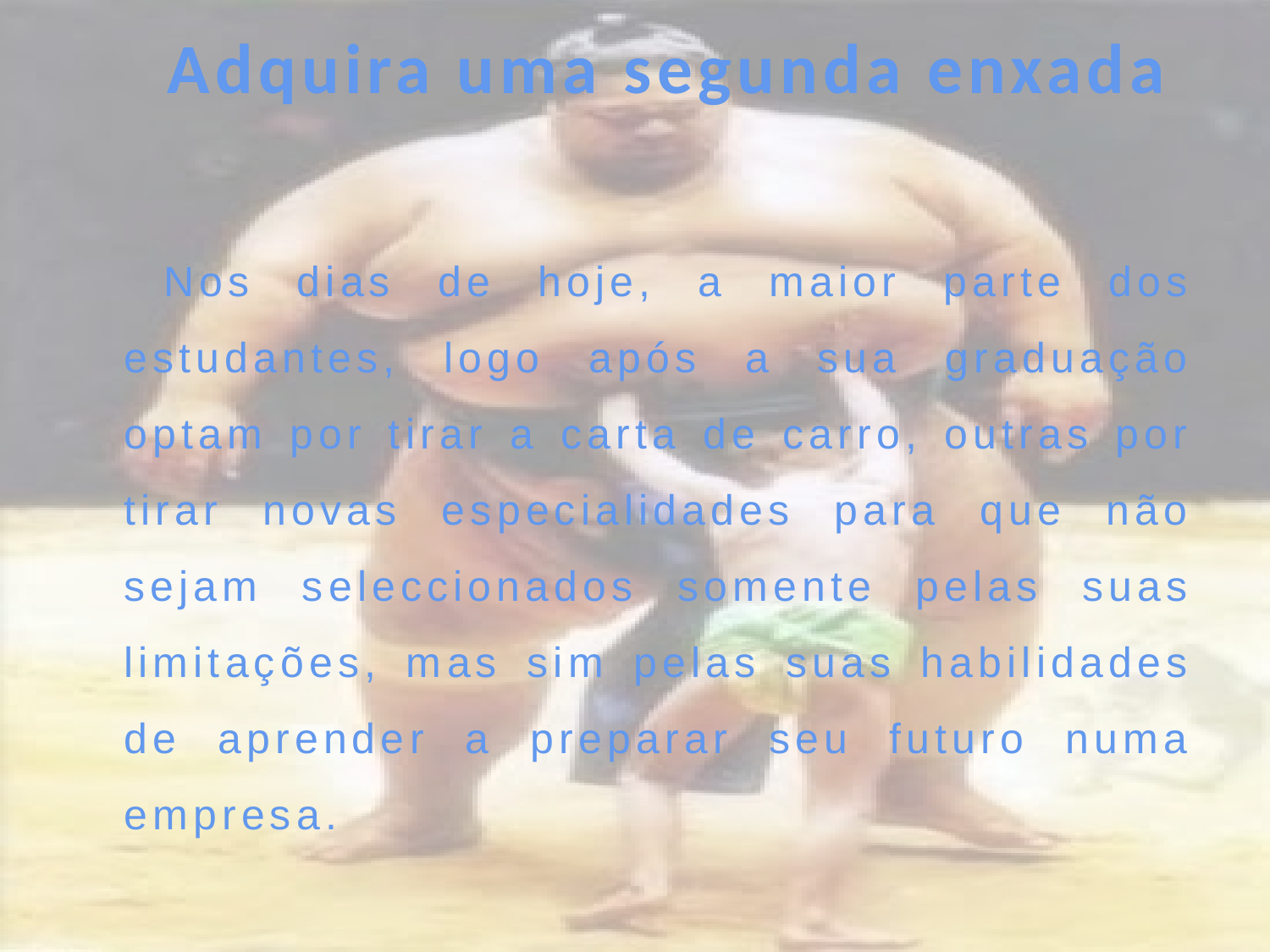

# Adquira uma segunda enxada
Nos dias de hoje, a maior parte dos estudantes, logo após a sua graduação optam por tirar a carta de carro, outras por tirar novas especialidades para que não sejam seleccionados somente pelas suas limitações, mas sim pelas suas habilidades de aprender a preparar seu futuro numa empresa.